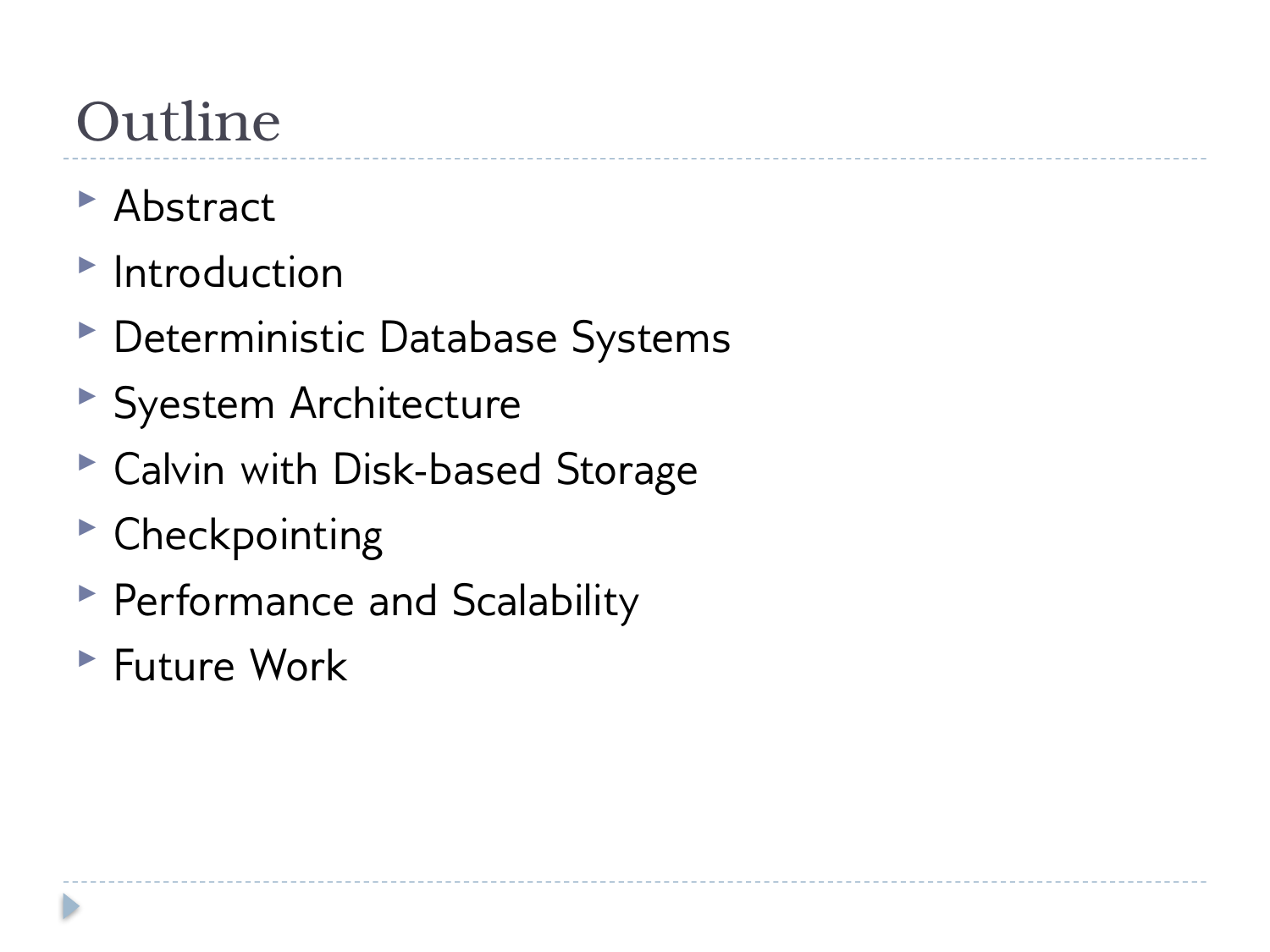

# Outline
Abstract
Introduction
Deterministic Database Systems
Syestem Architecture
Calvin with Disk-based Storage
Checkpointing
Performance and Scalability
Future Work